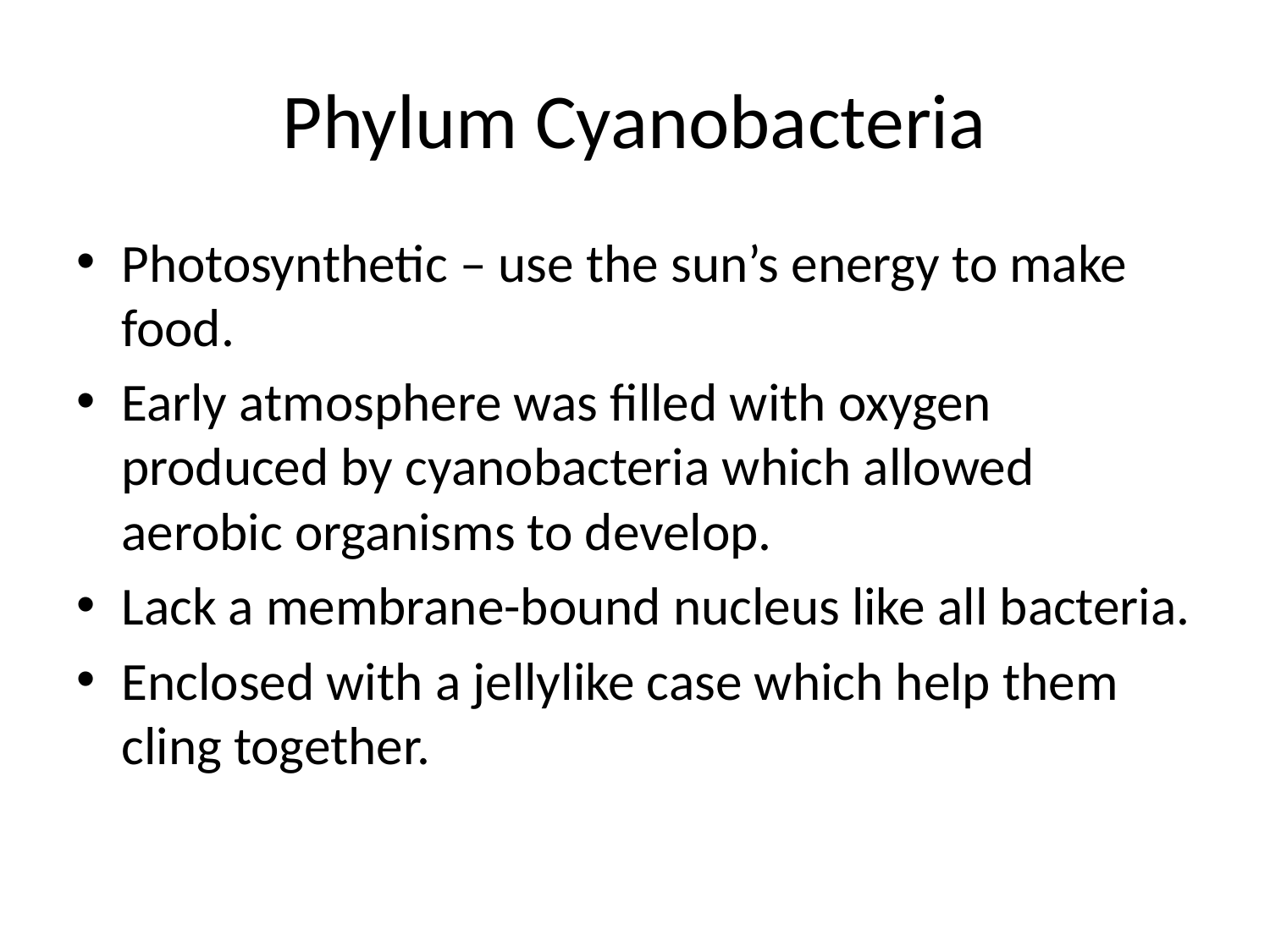

# Phylum Cyanobacteria
Photosynthetic – use the sun’s energy to make food.
Early atmosphere was filled with oxygen produced by cyanobacteria which allowed aerobic organisms to develop.
Lack a membrane-bound nucleus like all bacteria.
Enclosed with a jellylike case which help them cling together.